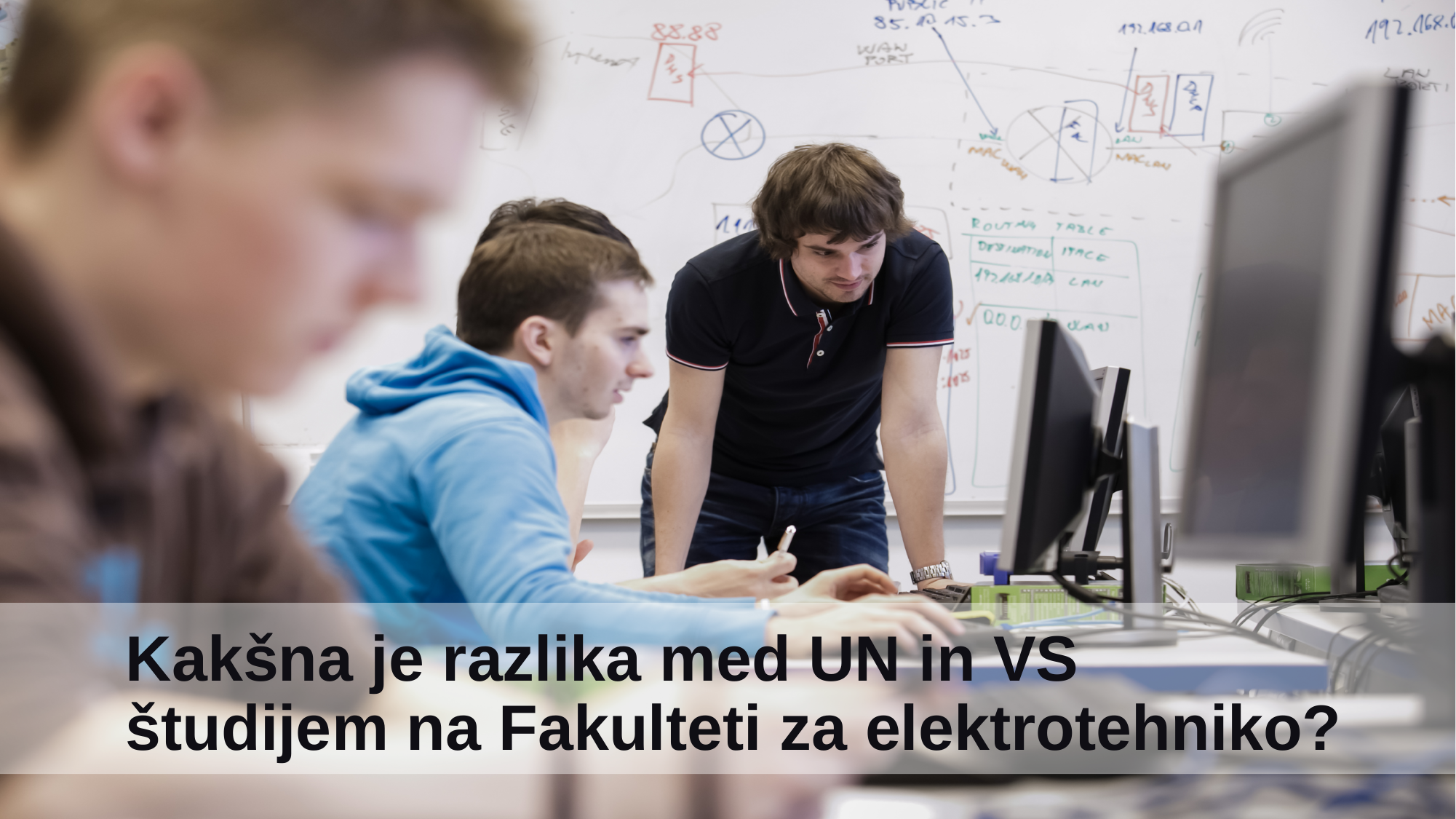

# Kakšna je razlika med UN in VS študijem na Fakulteti za elektrotehniko?